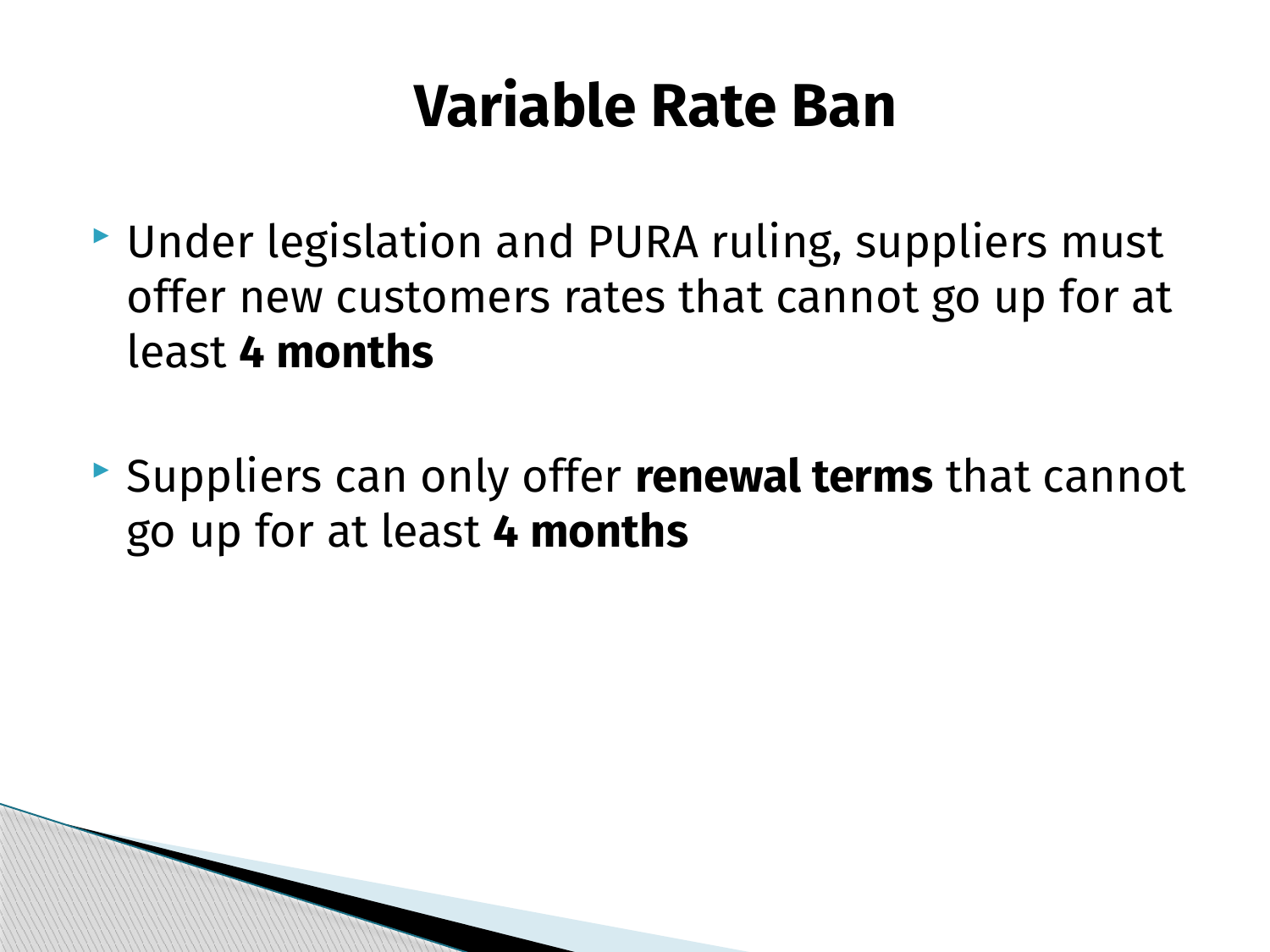

Variable Rate Ban
Under legislation and PURA ruling, suppliers must offer new customers rates that cannot go up for at least 4 months

Suppliers can only offer renewal terms that cannot go up for at least 4 months